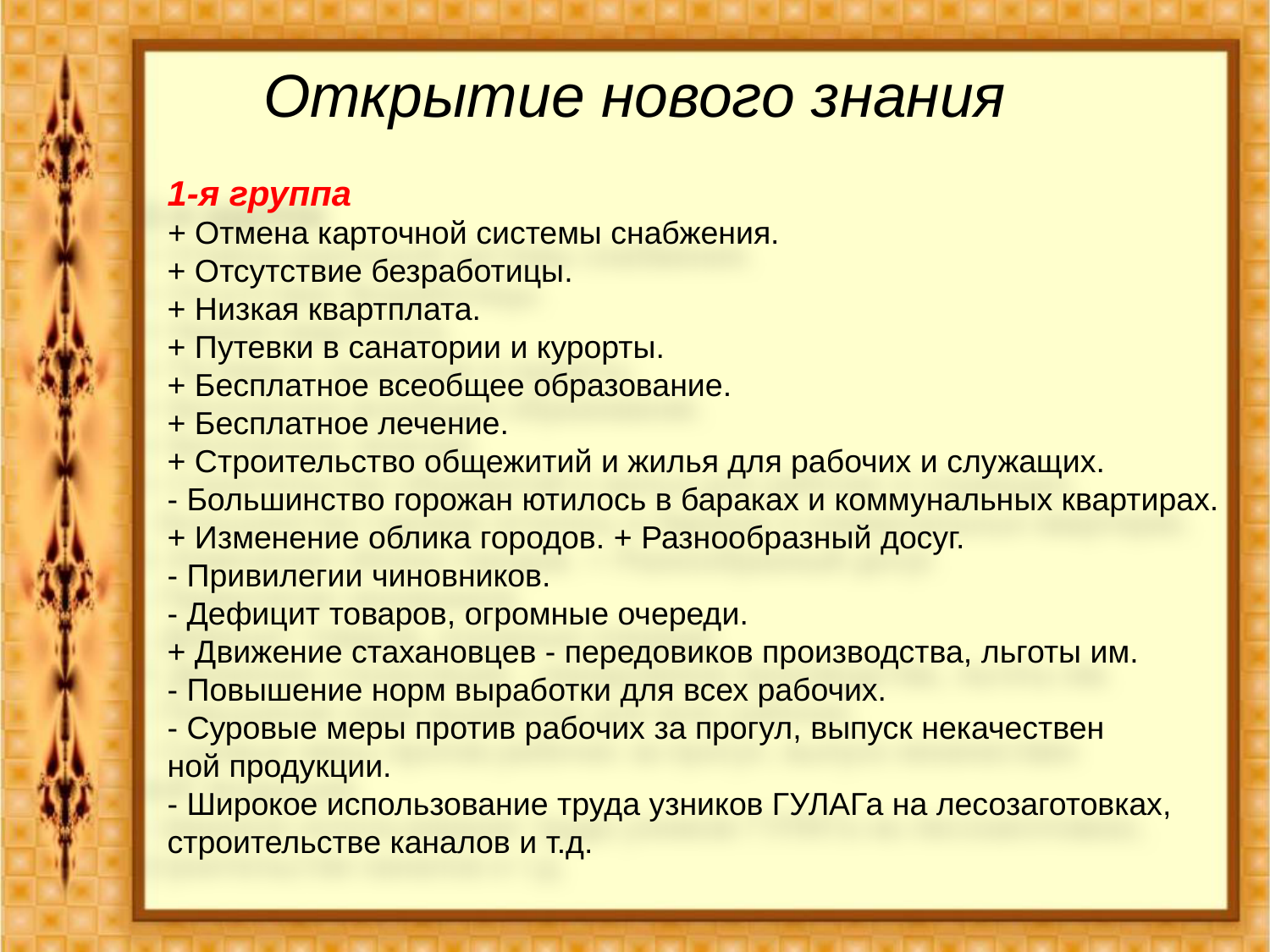

# Открытие нового знания

1-я группа
+ Отмена карточной системы снабжения.
+ Отсутствие безработицы.
+ Низкая квартплата.
+ Путевки в санатории и курорты.
+ Бесплатное всеобщее образование.
+ Бесплатное лечение.
+ Строительство общежитий и жилья для рабочих и служащих.
- Большинство горожан ютилось в бараках и коммунальных квартирах.
+ Изменение облика городов. + Разнообразный досуг.
- Привилегии чиновников.
- Дефицит товаров, огромные очереди.
+ Движение стахановцев - передовиков производства, льготы им.
- Повышение норм выработки для всех рабочих.
- Суровые меры против рабочих за прогул, выпуск некачествен­
ной продукции.
- Широкое использование труда узников ГУЛАГа на лесозаготовках, строительстве каналов и т.д.